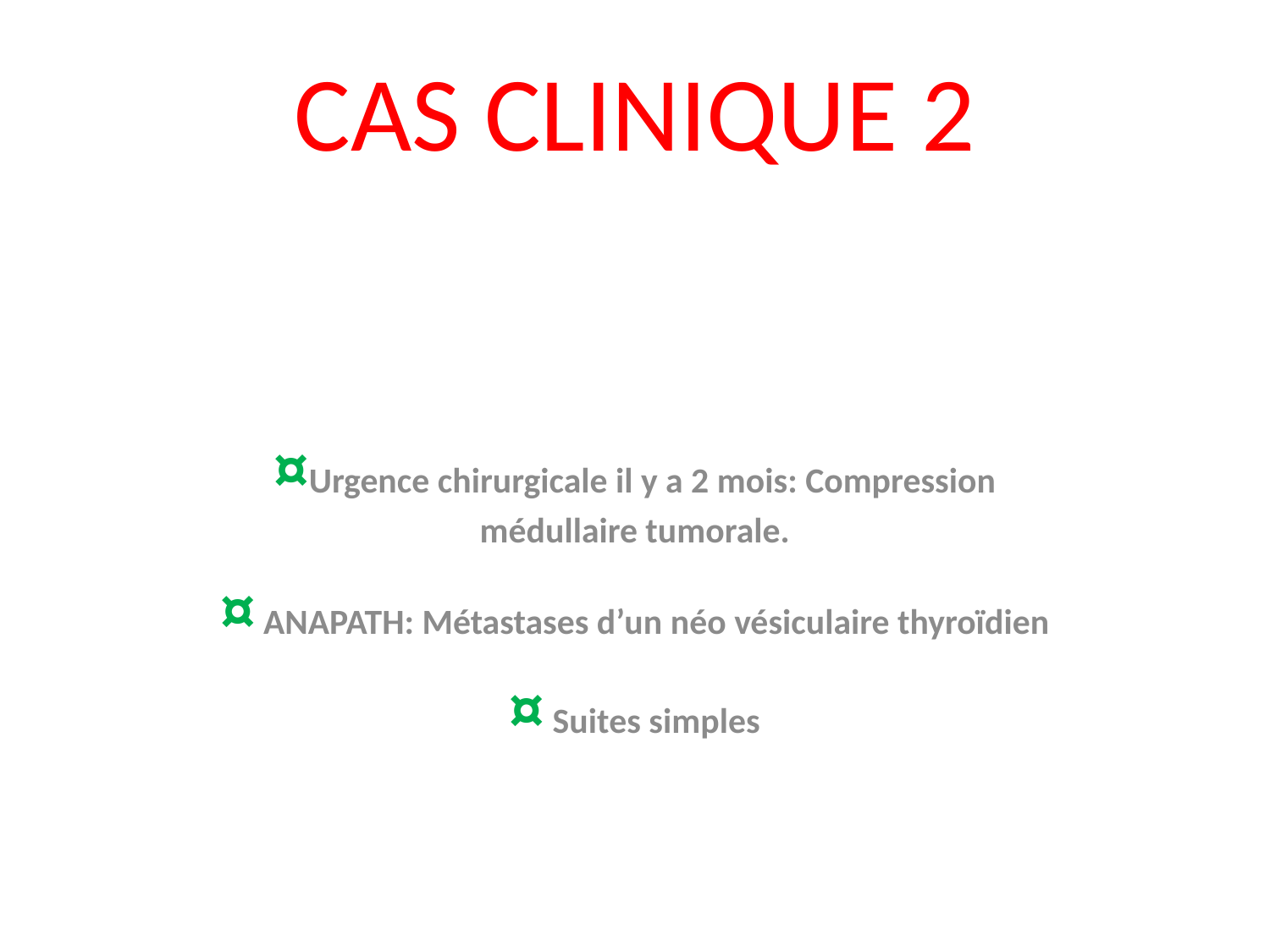

# CAS CLINIQUE 2
¤Urgence chirurgicale il y a 2 mois: Compression médullaire tumorale.
¤ ANAPATH: Métastases d’un néo vésiculaire thyroïdien
¤ Suites simples